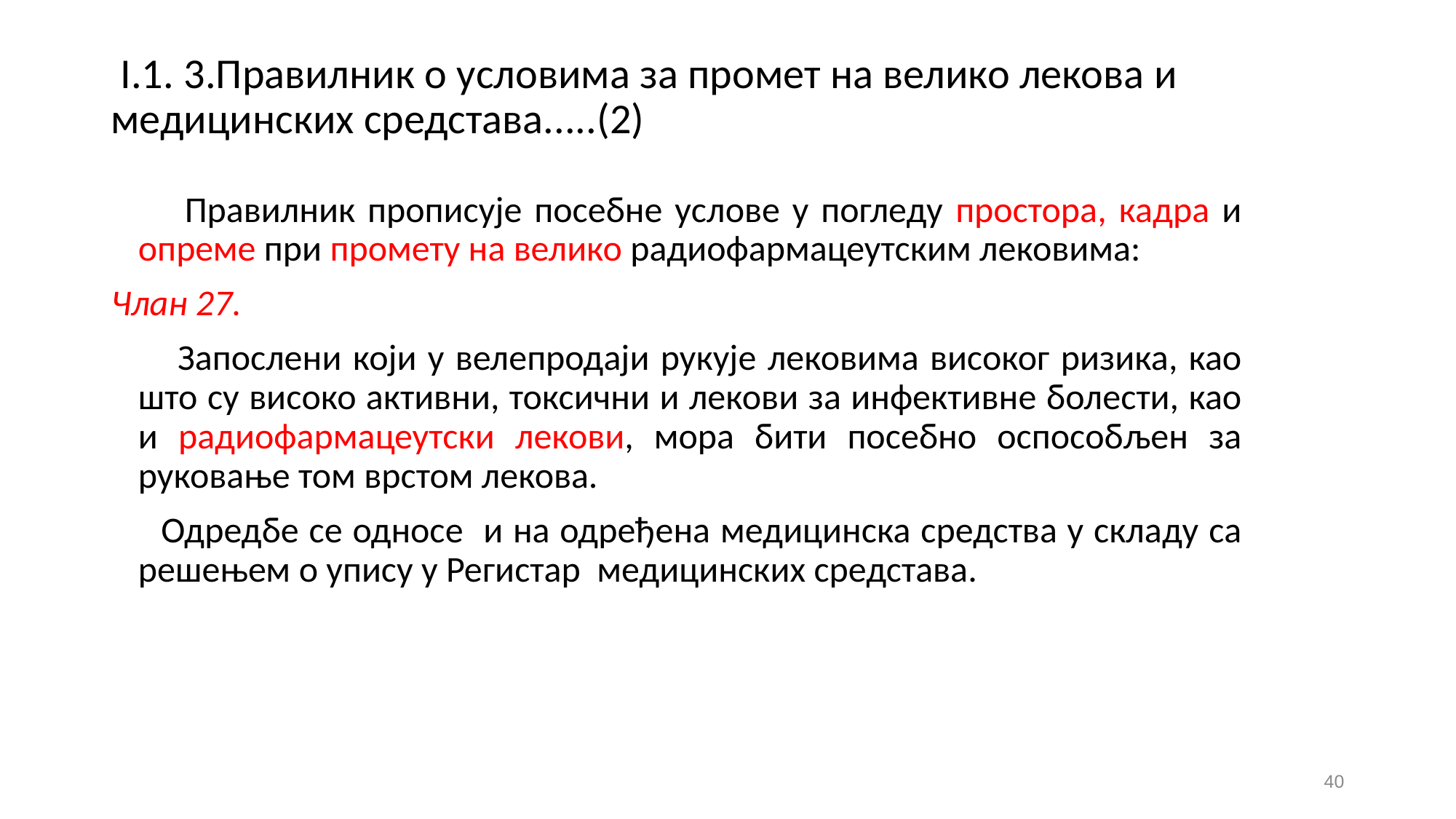

# I.1. 3.Правилник о условима за промет на велико лекова и медицинских средстава.....(2)
      Правилник прописује посебне услове у погледу простора, кадра и опреме при промету на велико радиофармацеутским лековима:
Члан 27.
      Запослени који у велепродаји рукује лековима високог ризика, као што су високо активни, токсични и лекови за инфективне болести, као и радиофармацеутски лекови, мора бити посебно оспособљен за руковање том врстом лекова.
     Одредбе се односе  и на одређена медицинска средства у складу са решењем о упису у Регистар  медицинских средстава.

40